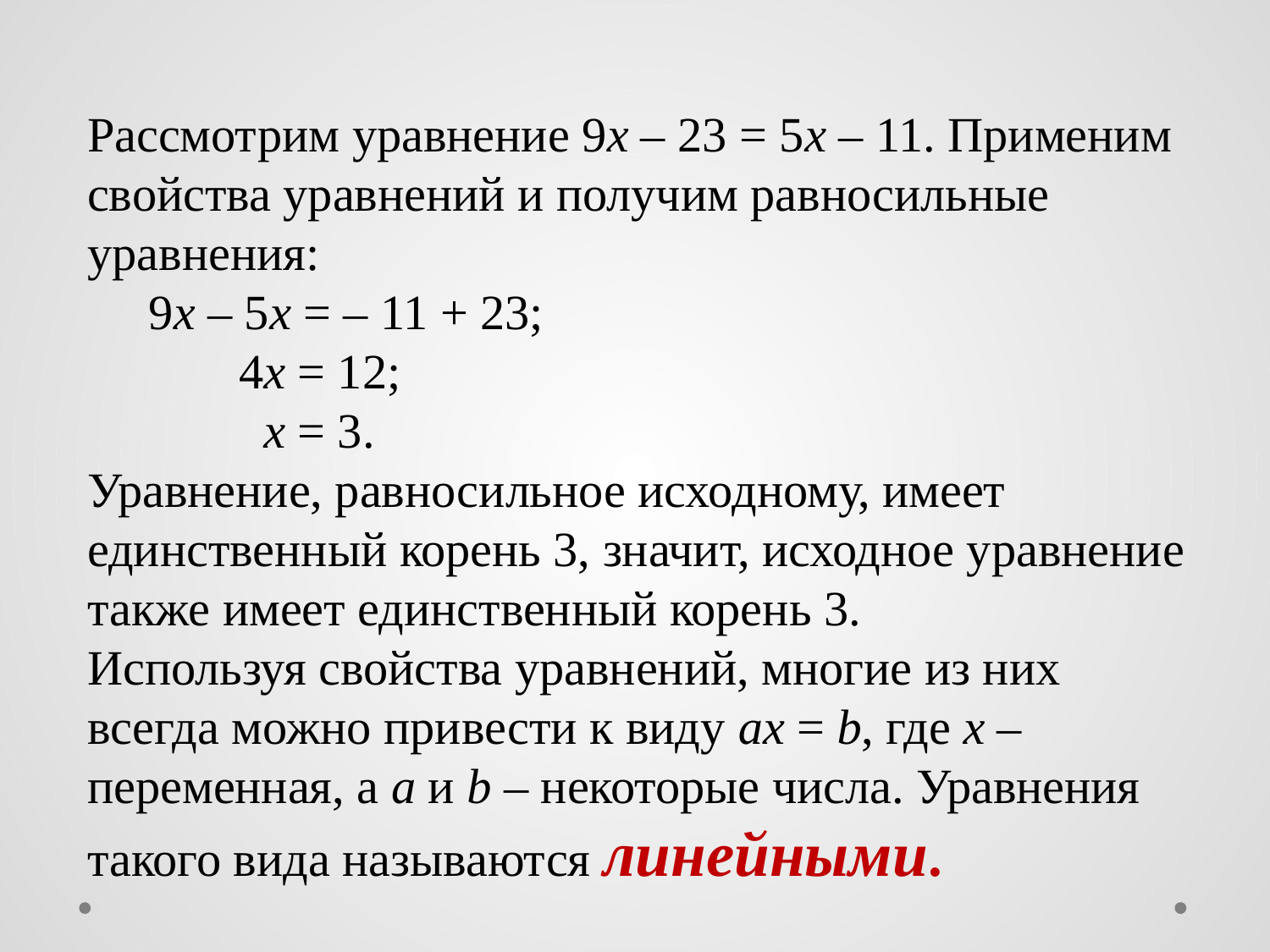

Рассмотрим уравнение 9х – 23 = 5х – 11. Применим свойства уравнений и получим равносильные уравнения:
     9х – 5х = – 11 + 23;
	  4х = 12;
	    х = 3.
Уравнение, равносильное исходному, имеет единственный корень 3, значит, исходное уравнение также имеет единственный корень 3.
Используя свойства уравнений, многие из них всегда можно привести к виду ax = b, где х – переменная, а a и b – некоторые числа. Уравнения такого вида называются линейными.